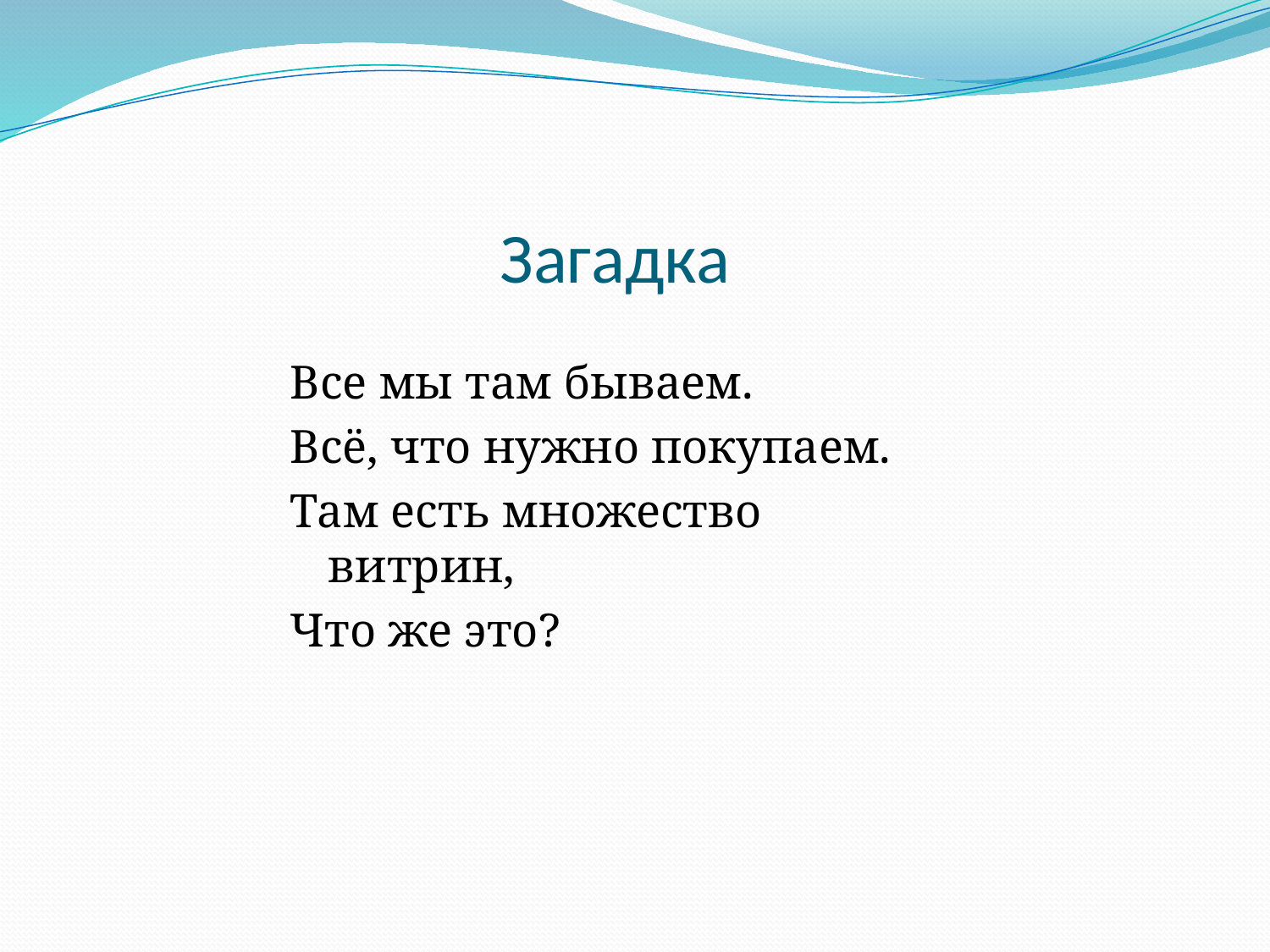

# Загадка
Все мы там бываем.
Всё, что нужно покупаем.
Там есть множество витрин,
Что же это?